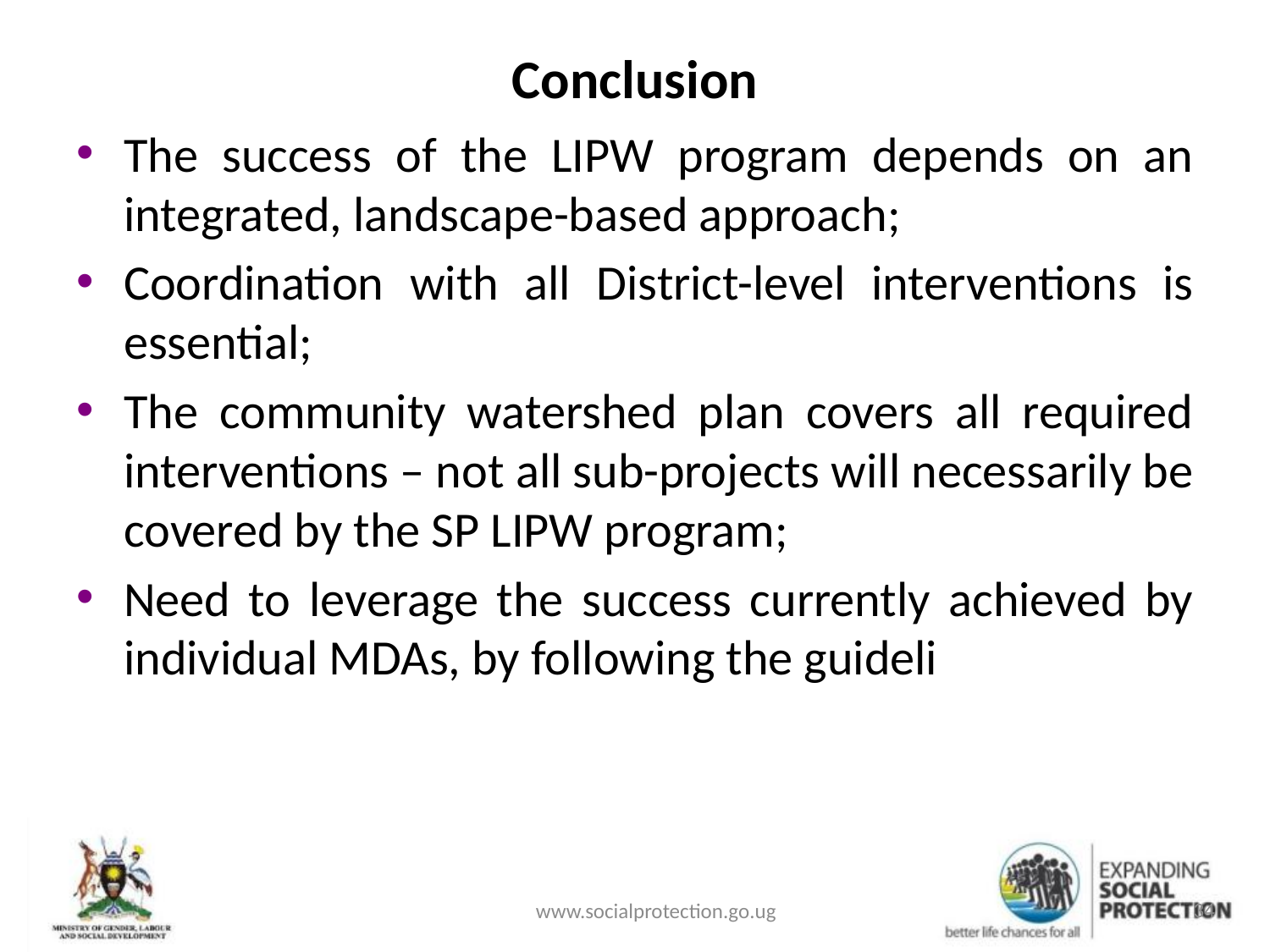

# Conclusion
The success of the LIPW program depends on an integrated, landscape-based approach;
Coordination with all District-level interventions is essential;
The community watershed plan covers all required interventions – not all sub-projects will necessarily be covered by the SP LIPW program;
Need to leverage the success currently achieved by individual MDAs, by following the guideli